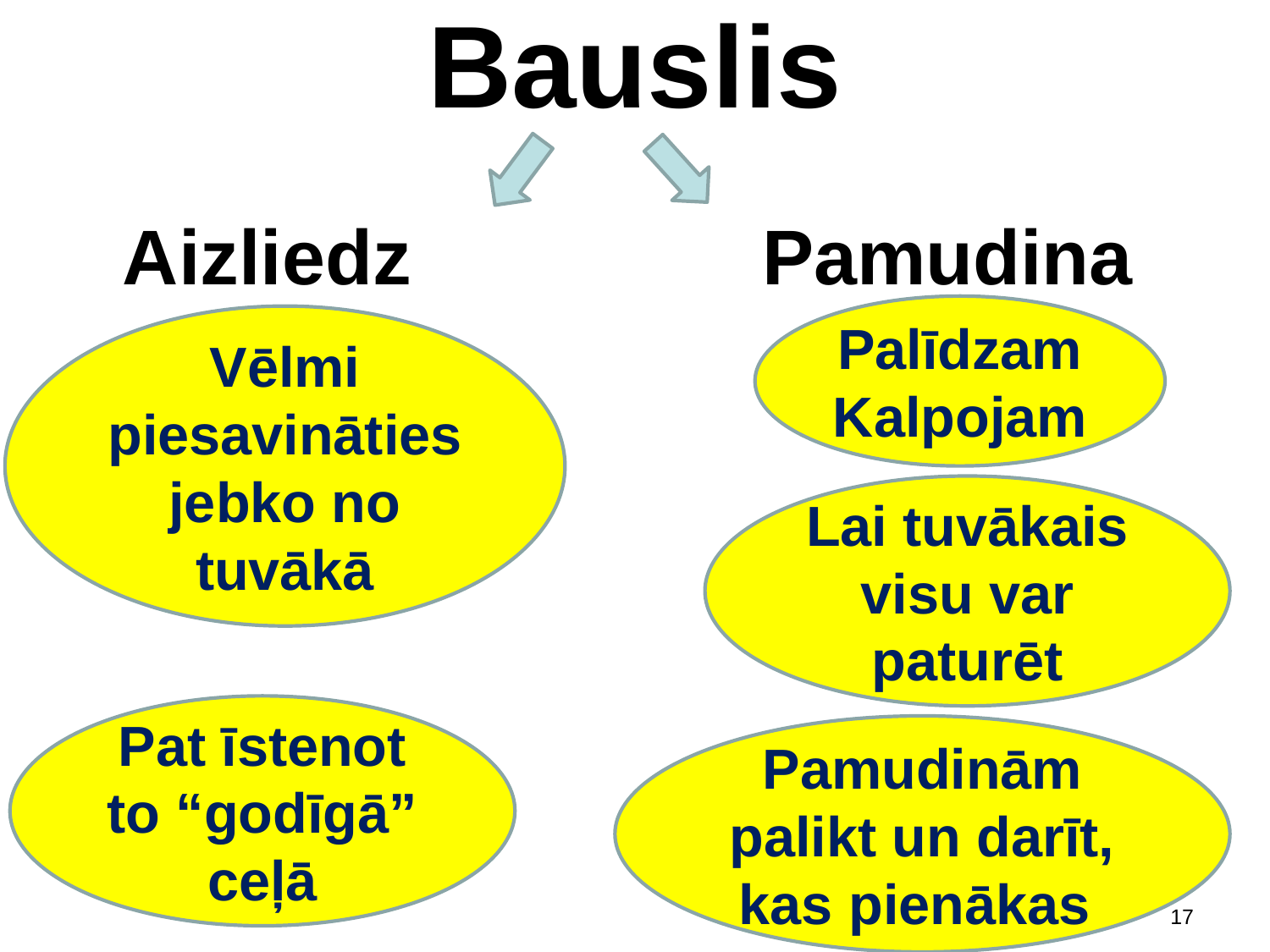

Bauslis

Aizliedz
Pamudina
Palīdzam Kalpojam
Vēlmi piesavināties jebko no tuvākā
Lai tuvākais visu var paturēt
Pat īstenot to “godīgā” ceļā
Pamudinām palikt un darīt, kas pienākas
17